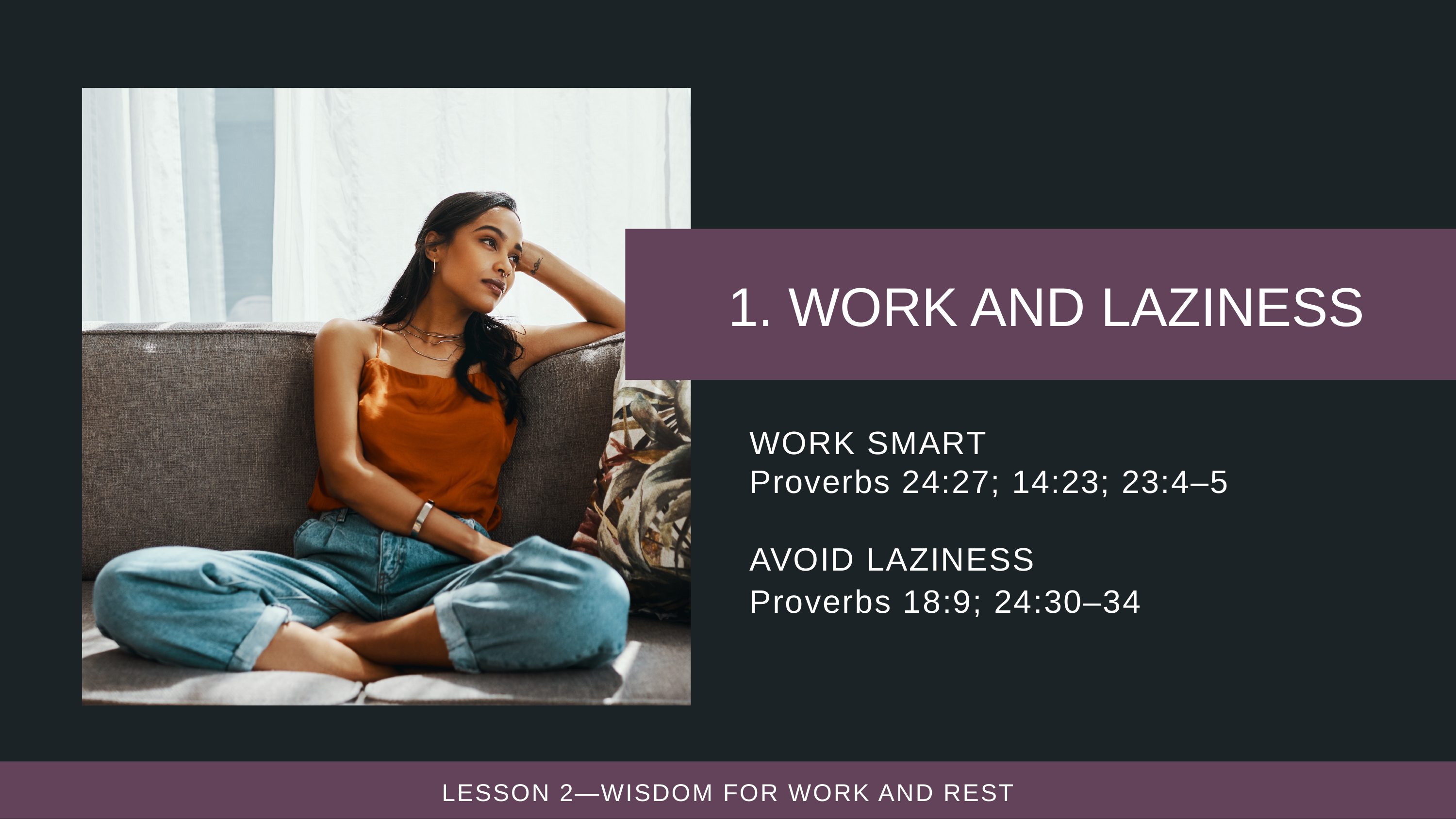

WORK SMART
Proverbs 24:27; 14:23; 23:4–5

AVOID LAZINESS
Proverbs 18:9; 24:30–34